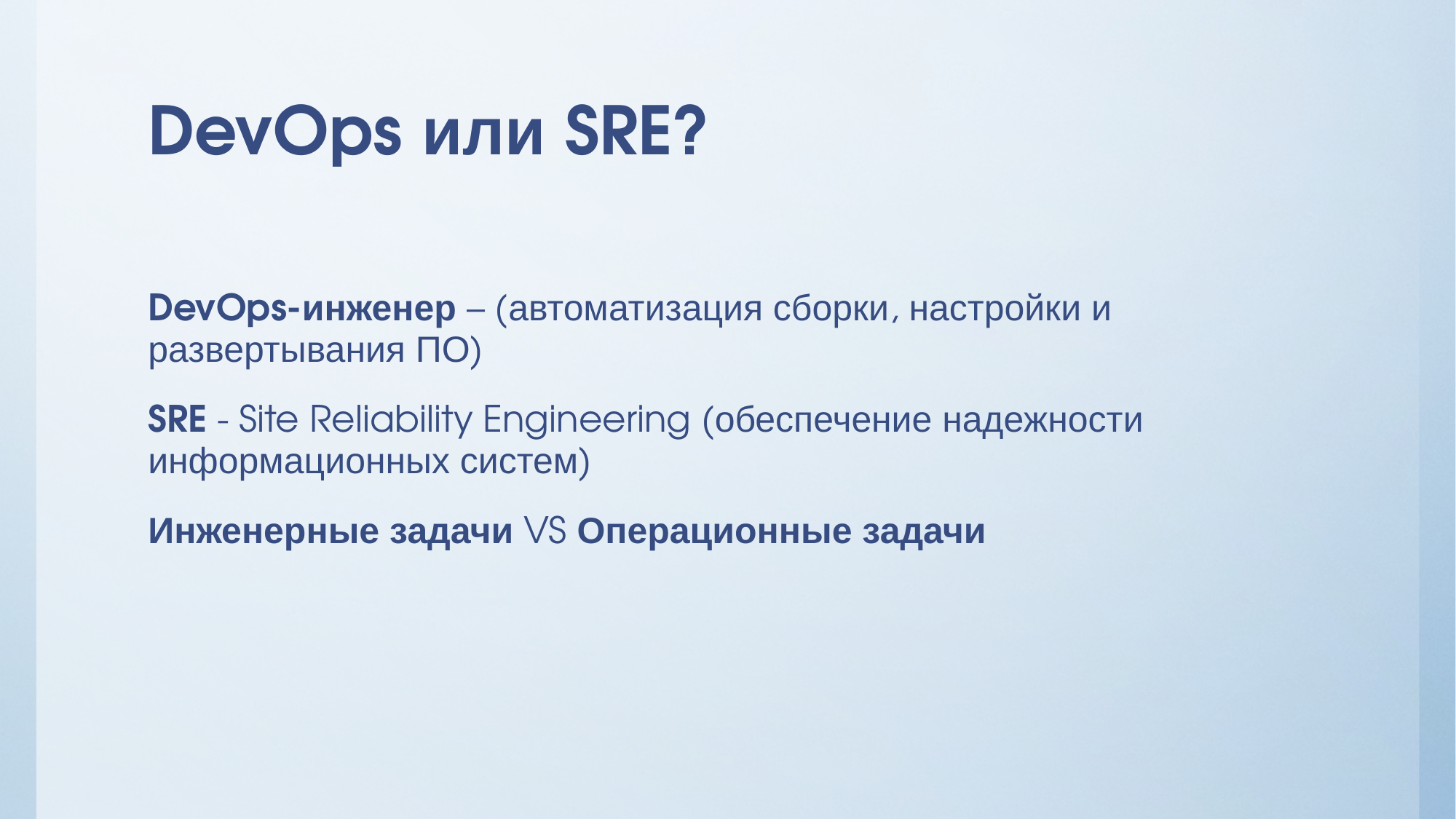

# DevOps или SRE?
DevOps-инженер – (автоматизация сборки, настройки и развертывания ПО)
SRE - Site Reliability Engineering (обеспечение надежности информационных систем)
Инженерные задачи VS Операционные задачи